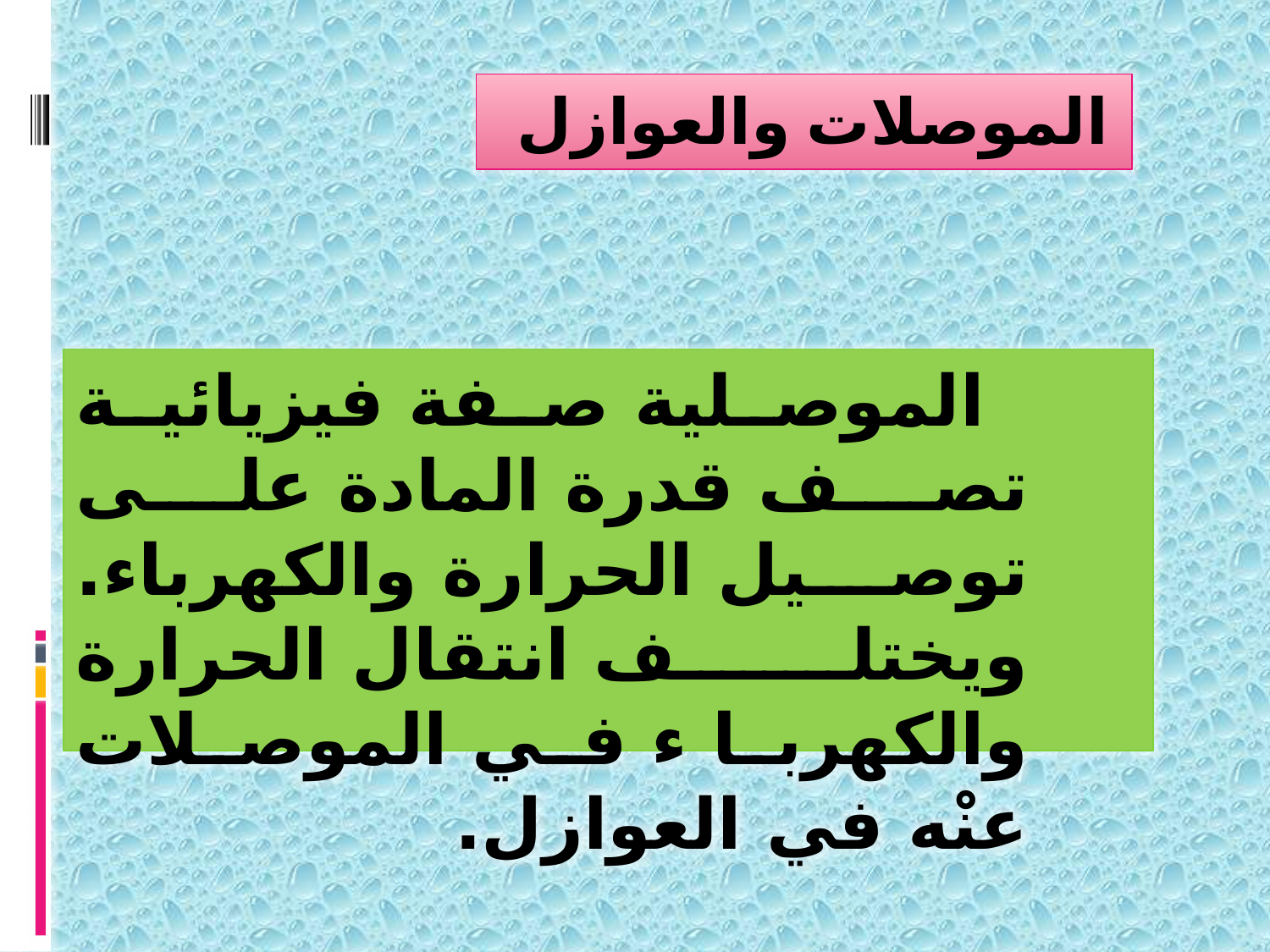

الموصلات والعوازل
      الموصلية صفة فيزيائية تصف قدرة المادة على توصيل الحرارة والكهرباء. ويختلف انتقال الحرارة والكهربا ء في الموصلات عنْه في العوازل.